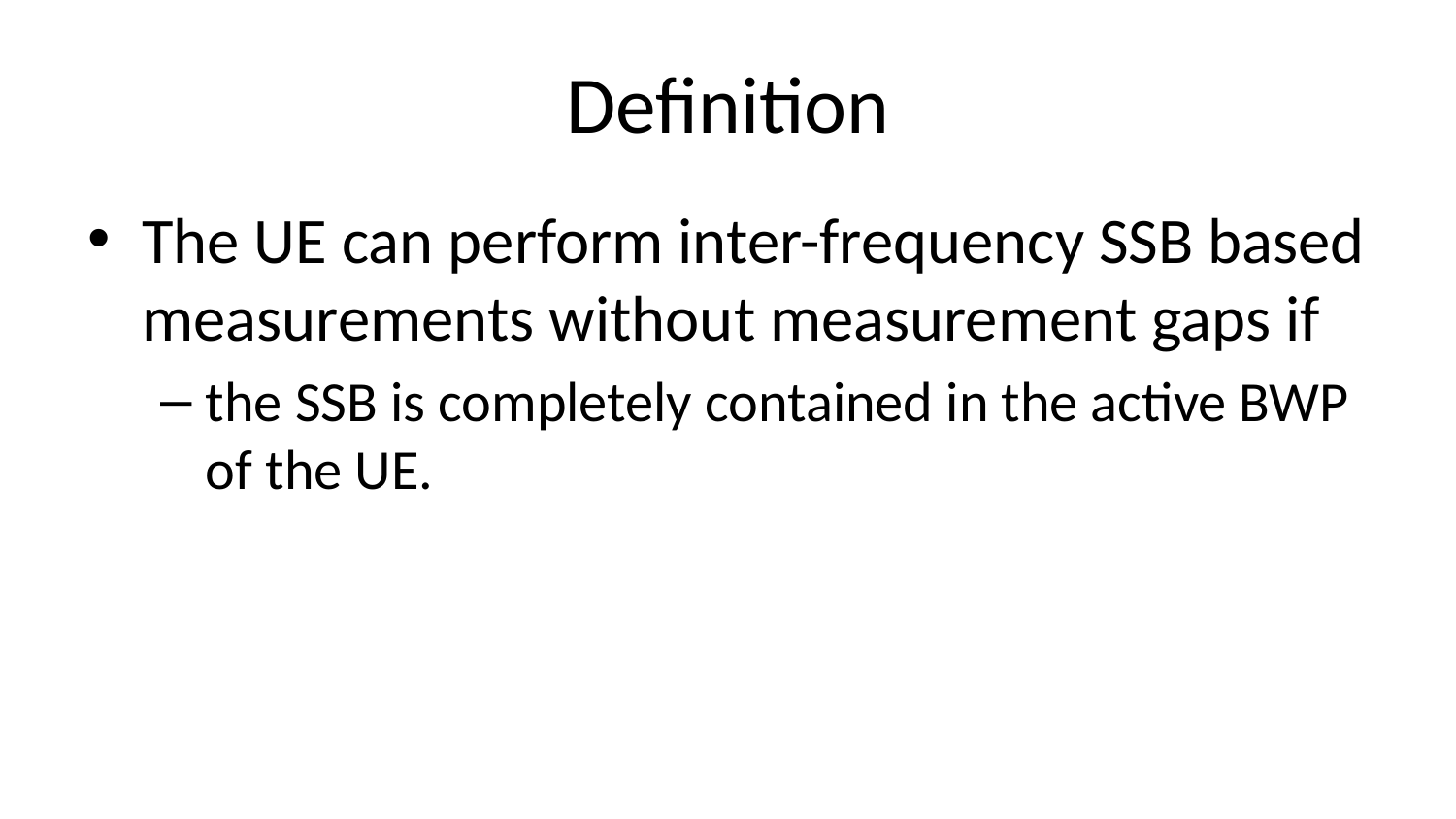

# Definition
The UE can perform inter-frequency SSB based measurements without measurement gaps if
the SSB is completely contained in the active BWP of the UE.